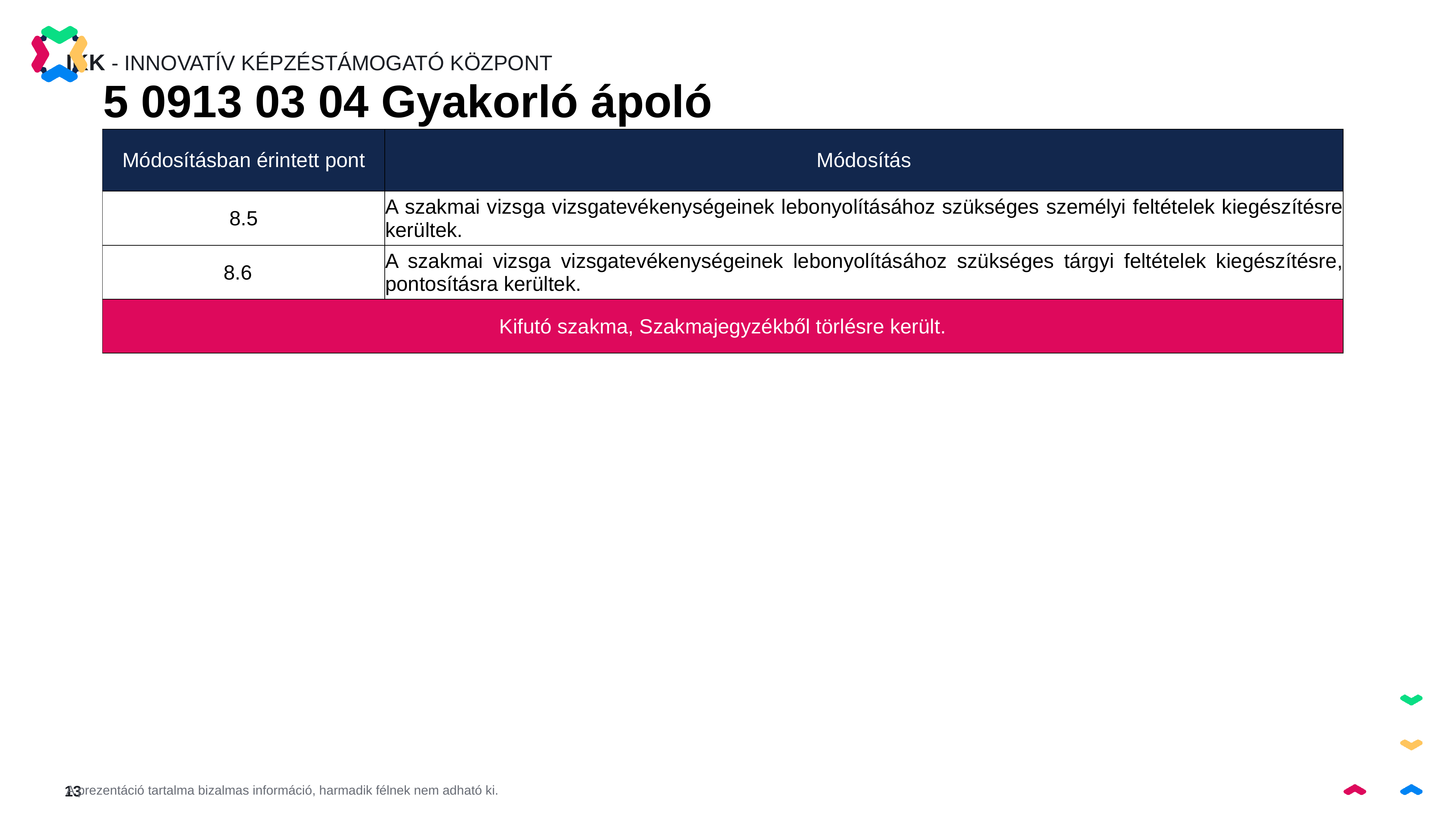

5 0913 03 04 Gyakorló ápoló
| Módosításban érintett pont | Módosítás |
| --- | --- |
| 8.5 | A szakmai vizsga vizsgatevékenységeinek lebonyolításához szükséges személyi feltételek kiegészítésre kerültek. |
| 8.6 | A szakmai vizsga vizsgatevékenységeinek lebonyolításához szükséges tárgyi feltételek kiegészítésre, pontosításra kerültek. |
| Kifutó szakma, Szakmajegyzékből törlésre került. |  |